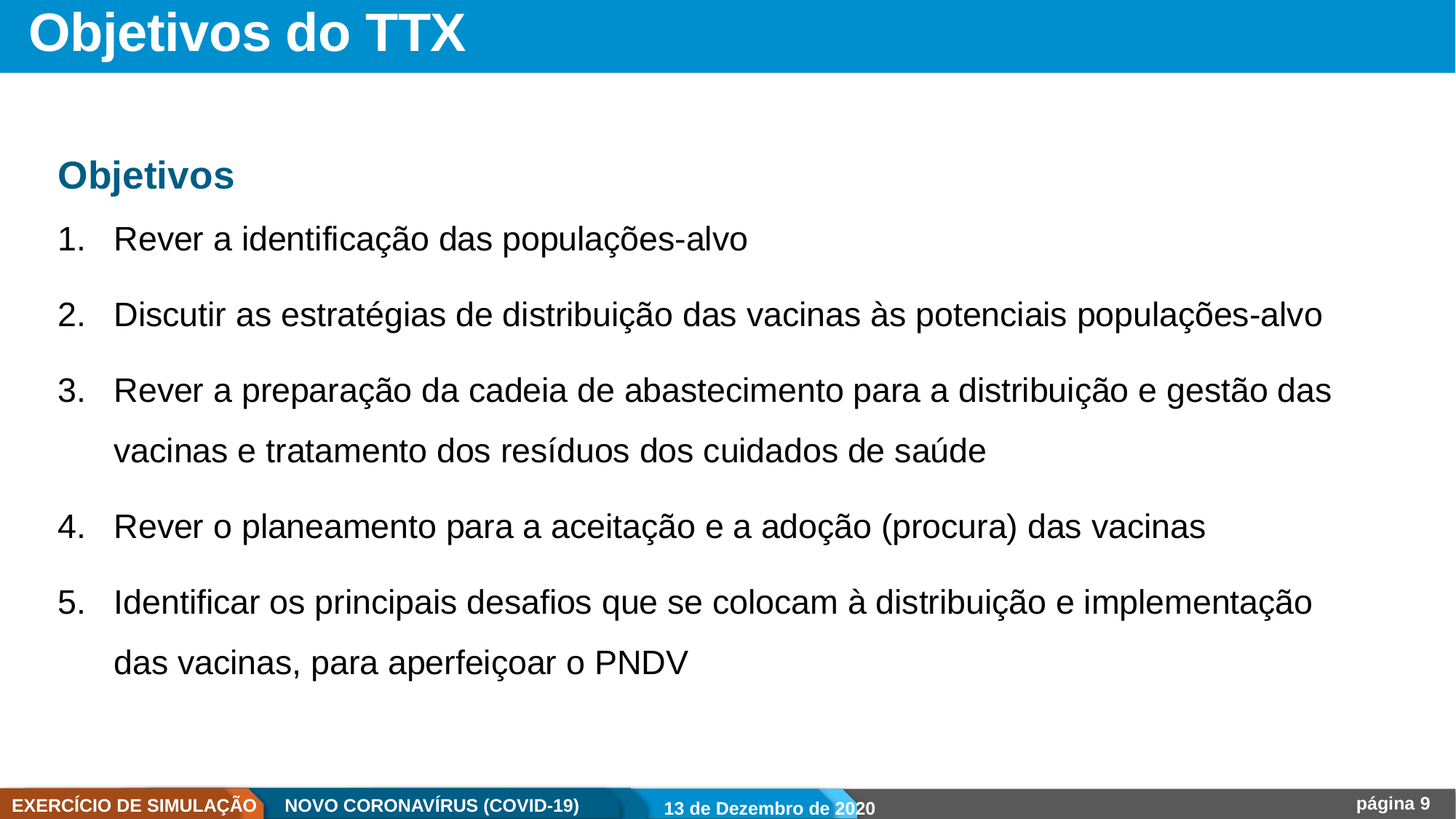

# Objetivos do TTX
Objetivos
Rever a identificação das populações-alvo
Discutir as estratégias de distribuição das vacinas às potenciais populações-alvo
Rever a preparação da cadeia de abastecimento para a distribuição e gestão das vacinas e tratamento dos resíduos dos cuidados de saúde
Rever o planeamento para a aceitação e a adoção (procura) das vacinas
Identificar os principais desafios que se colocam à distribuição e implementação das vacinas, para aperfeiçoar o PNDV

13 de Dezembro de 2020